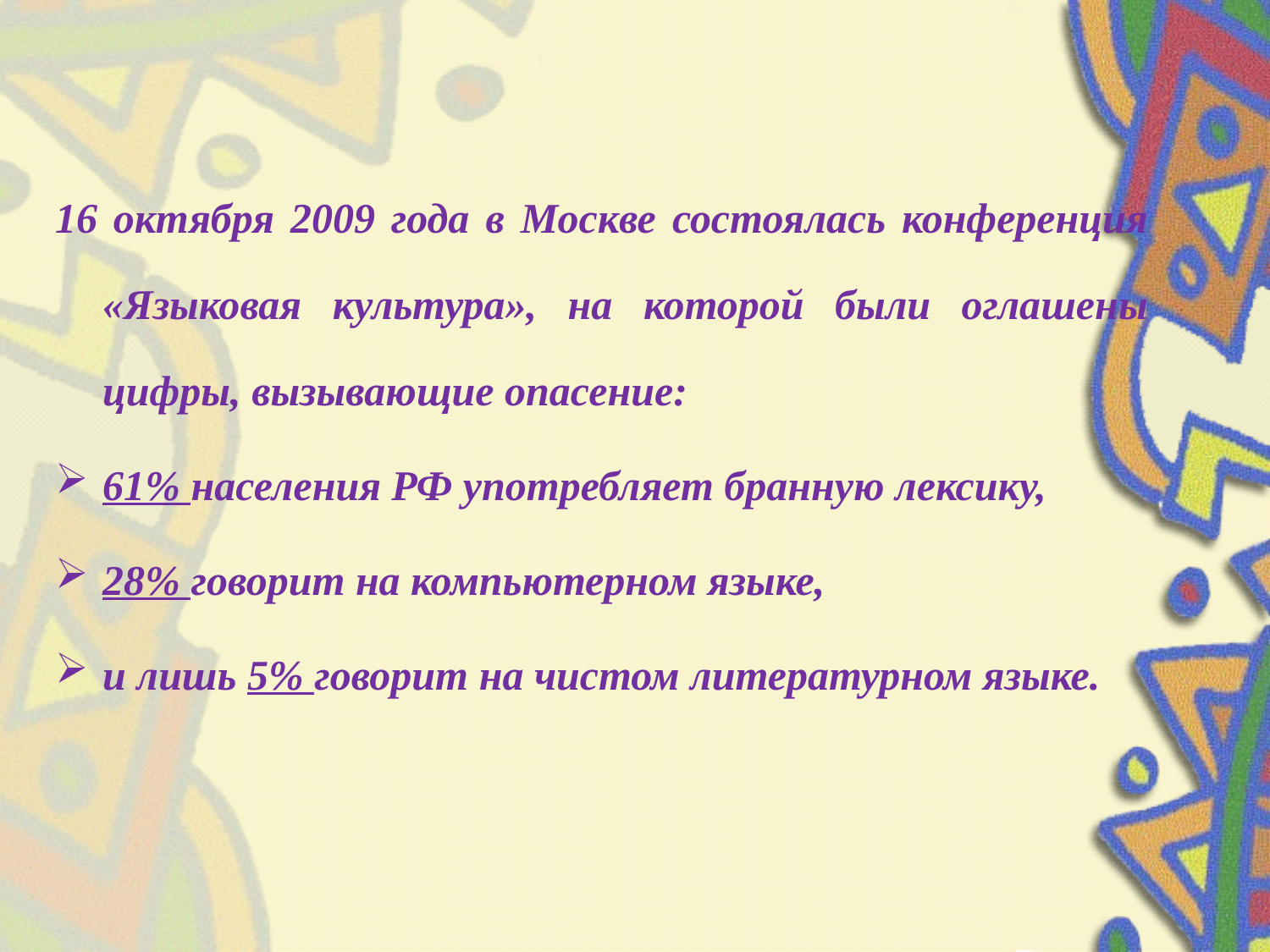

#
16 октября 2009 года в Москве состоялась конференция «Языковая культура», на которой были оглашены цифры, вызывающие опасение:
61% населения РФ употребляет бранную лексику,
28% говорит на компьютерном языке,
и лишь 5% говорит на чистом литературном языке.